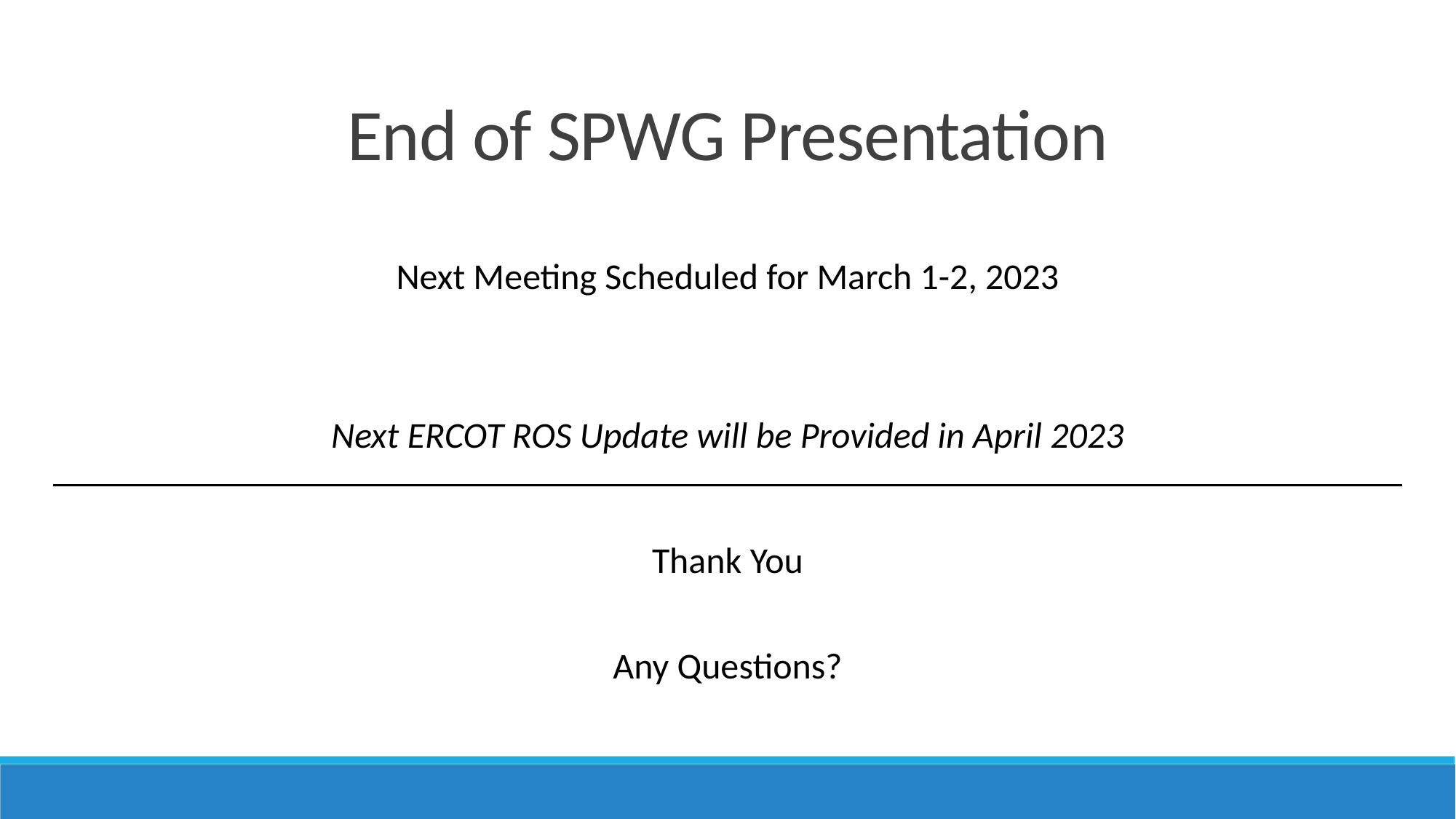

End of SPWG Presentation
Next Meeting Scheduled for March 1-2, 2023

Next ERCOT ROS Update will be Provided in April 2023
Thank You

Any Questions?